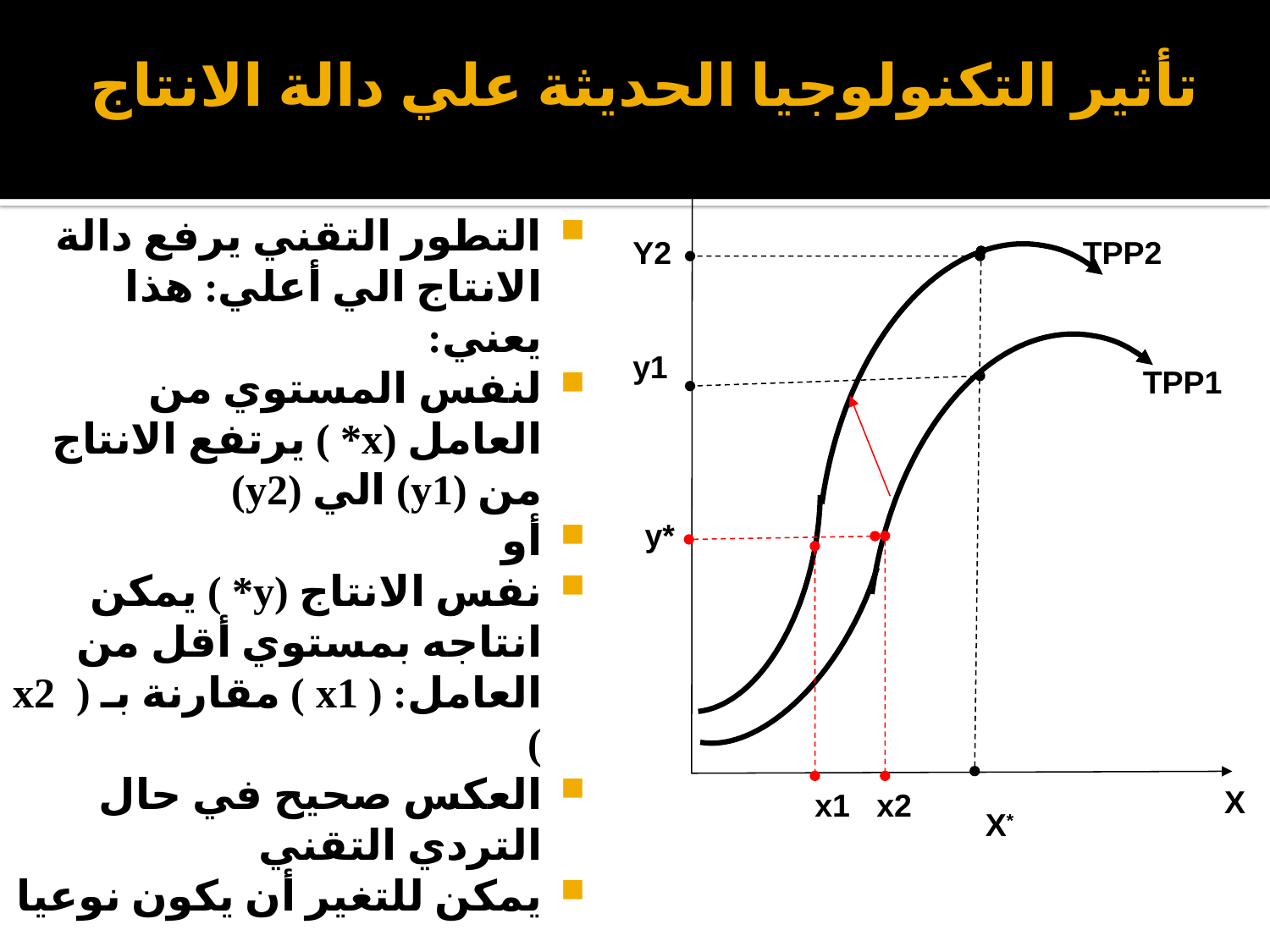

# تأثير التكنولوجيا الحديثة علي دالة الانتاج

Y
التطور التقني يرفع دالة الانتاج الي أعلي: هذا يعني:
لنفس المستوي من العامل (x* ) يرتفع الانتاج من (y1) الي (y2)
أو
نفس الانتاج (y* ) يمكن انتاجه بمستوي أقل من العامل: ( x1 ) مقارنة بـ (  x2 )
العكس صحيح في حال التردي التقني
يمكن للتغير أن يكون نوعيا
Y2

y1
TPP2

TPP1

y*

X
x1   x2
X*